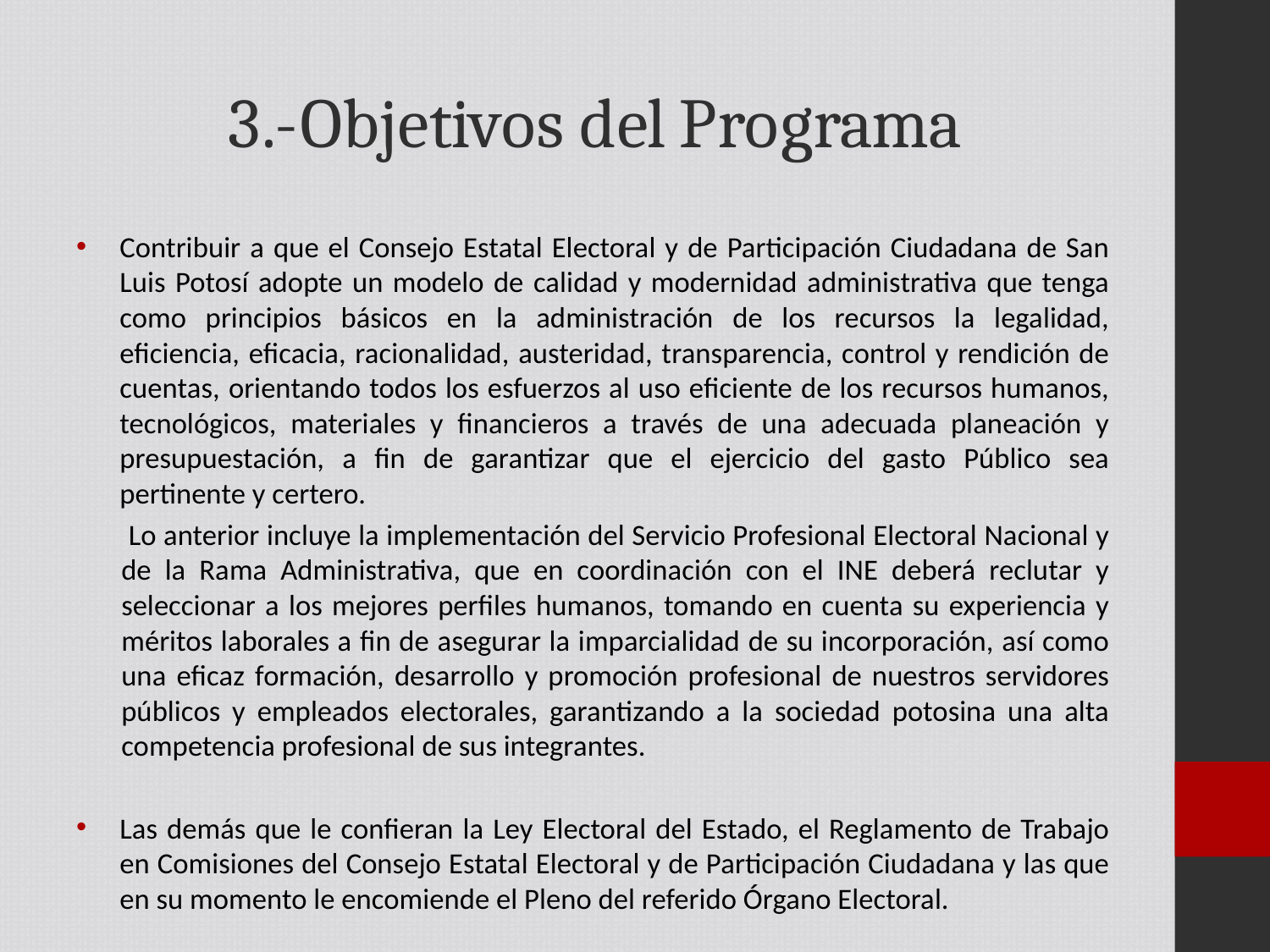

# 3.-Objetivos del Programa

Contribuir a que el Consejo Estatal Electoral y de Participación Ciudadana de San Luis Potosí adopte un modelo de calidad y modernidad administrativa que tenga como principios básicos en la administración de los recursos la legalidad, eficiencia, eficacia, racionalidad, austeridad, transparencia, control y rendición de cuentas, orientando todos los esfuerzos al uso eficiente de los recursos humanos, tecnológicos, materiales y financieros a través de una adecuada planeación y presupuestación, a fin de garantizar que el ejercicio del gasto Público sea pertinente y certero.
 Lo anterior incluye la implementación del Servicio Profesional Electoral Nacional y de la Rama Administrativa, que en coordinación con el INE deberá reclutar y seleccionar a los mejores perfiles humanos, tomando en cuenta su experiencia y méritos laborales a fin de asegurar la imparcialidad de su incorporación, así como una eficaz formación, desarrollo y promoción profesional de nuestros servidores públicos y empleados electorales, garantizando a la sociedad potosina una alta competencia profesional de sus integrantes.

Las demás que le confieran la Ley Electoral del Estado, el Reglamento de Trabajo en Comisiones del Consejo Estatal Electoral y de Participación Ciudadana y las que en su momento le encomiende el Pleno del referido Órgano Electoral.